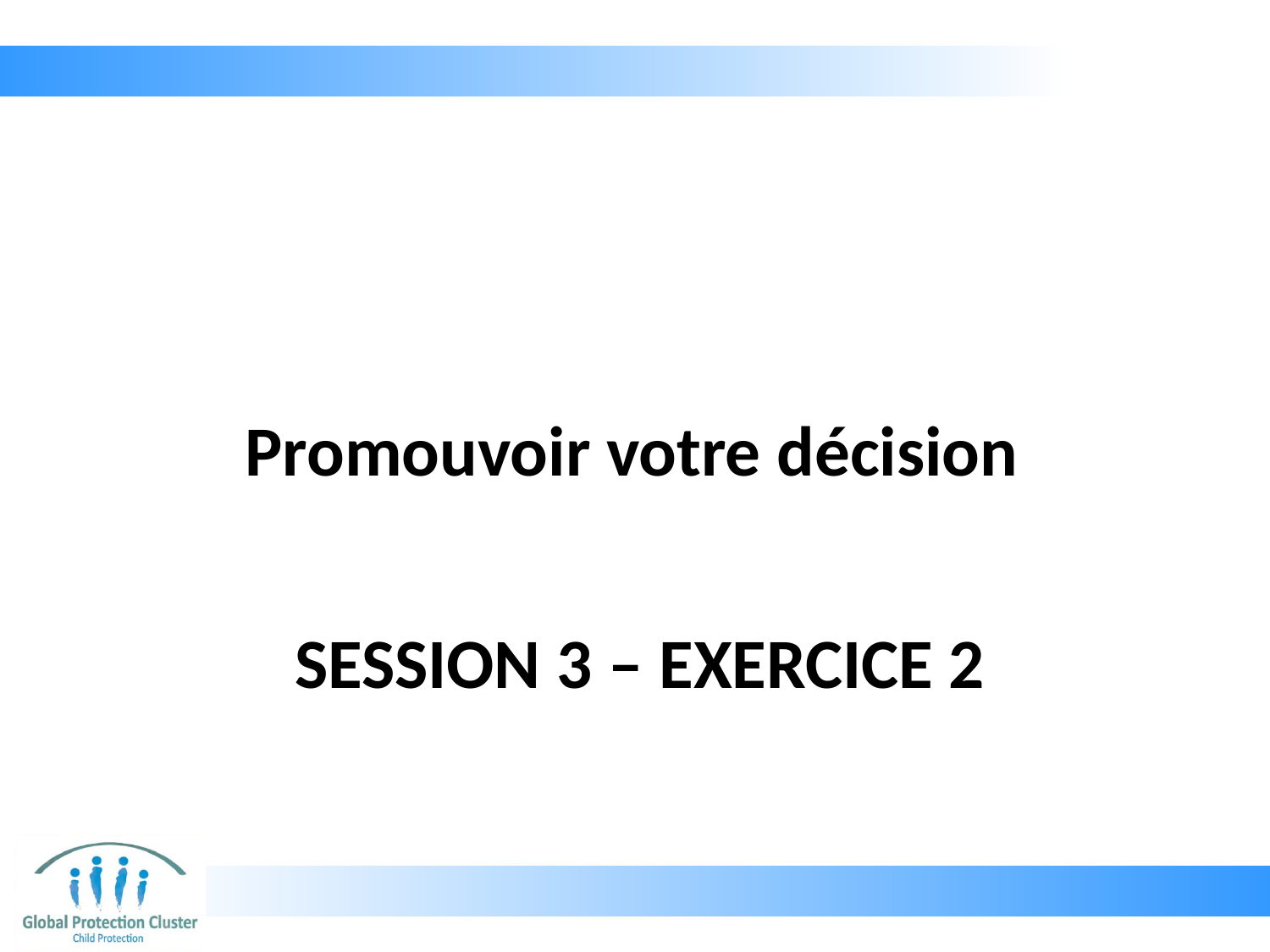

Promouvoir votre décision

# Session 3 – ExerciCe 2